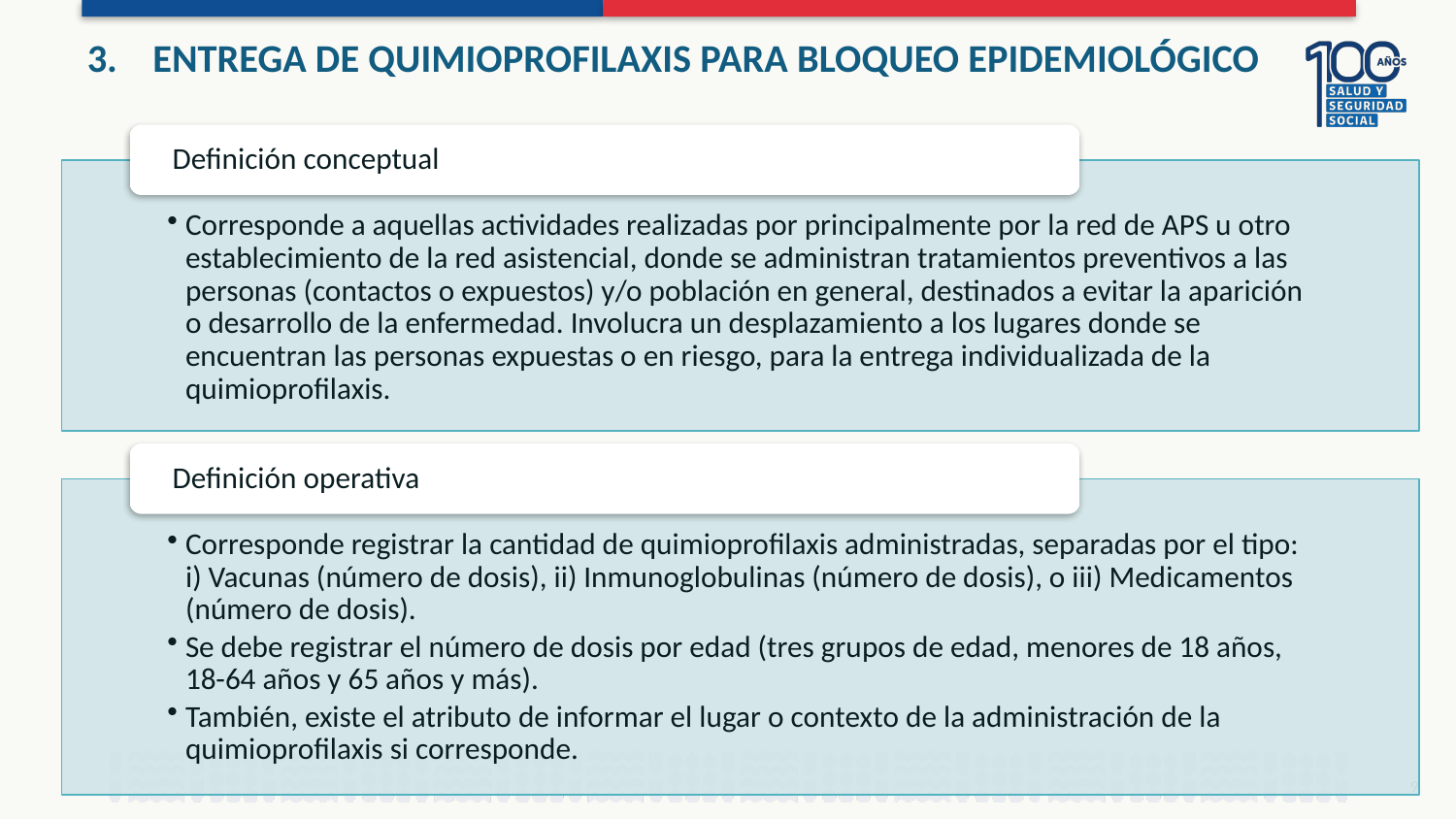

# ENTREGA DE QUIMIOPROFILAXIS PARA BLOQUEO EPIDEMIOLÓGICO
Corresponde a aquellas actividades realizadas por principalmente por la red de APS u otro establecimiento de la red asistencial, donde se administran tratamientos preventivos a las personas (contactos o expuestos) y/o población en general, destinados a evitar la aparición o desarrollo de la enfermedad. Involucra un desplazamiento a los lugares donde se encuentran las personas expuestas o en riesgo, para la entrega individualizada de la quimioprofilaxis.
Definición conceptual
Corresponde registrar la cantidad de quimioprofilaxis administradas, separadas por el tipo: i) Vacunas (número de dosis), ii) Inmunoglobulinas (número de dosis), o iii) Medicamentos (número de dosis).
Se debe registrar el número de dosis por edad (tres grupos de edad, menores de 18 años, 18-64 años y 65 años y más).
También, existe el atributo de informar el lugar o contexto de la administración de la quimioprofilaxis si corresponde.
Definición operativa
9